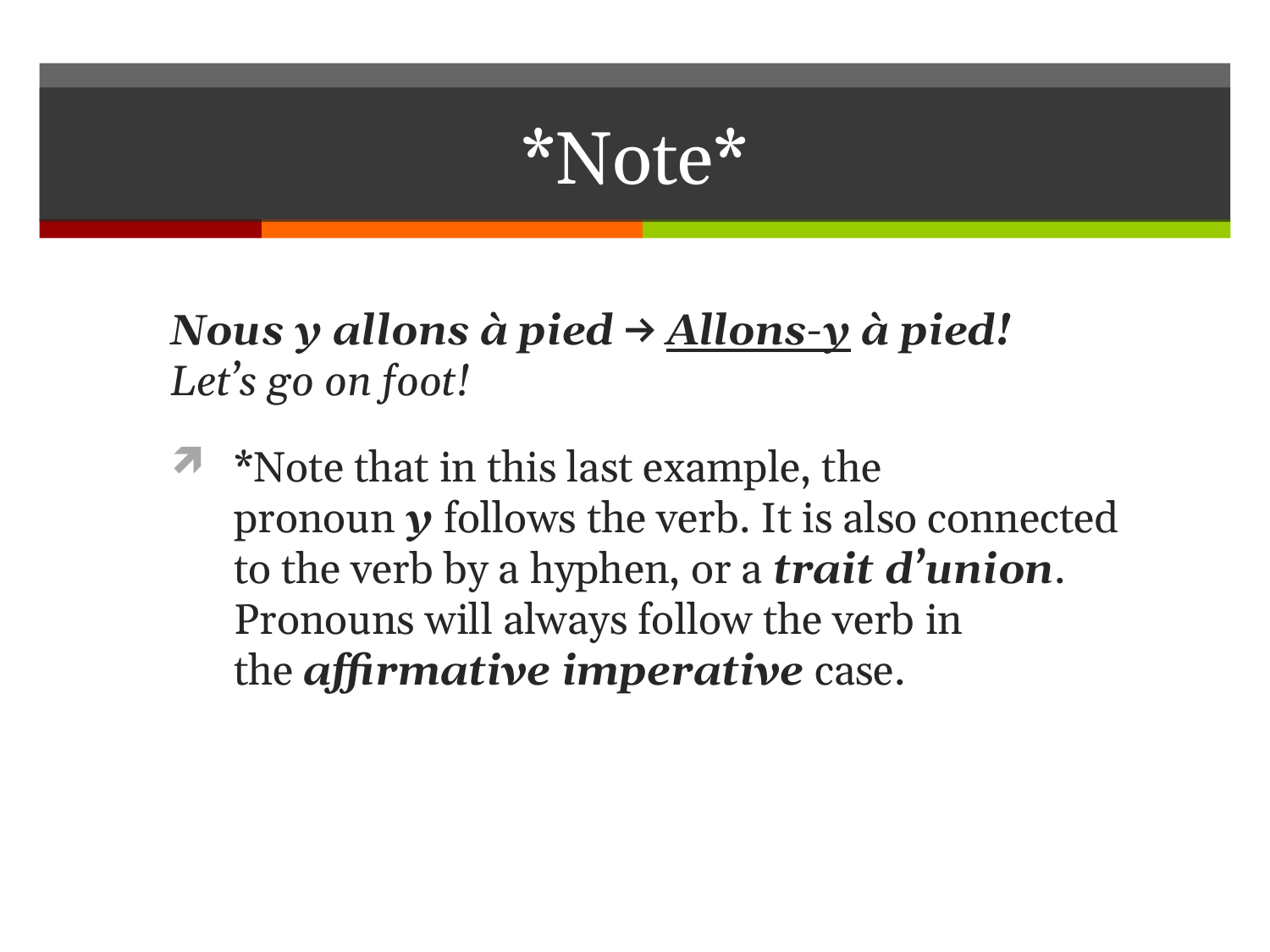

# *Note*
Nous y allons à pied → Allons-y à pied!
Let’s go on foot!
*Note that in this last example, the pronoun y follows the verb. It is also connected to the verb by a hyphen, or a trait d’union. Pronouns will always follow the verb in the affirmative imperative case.